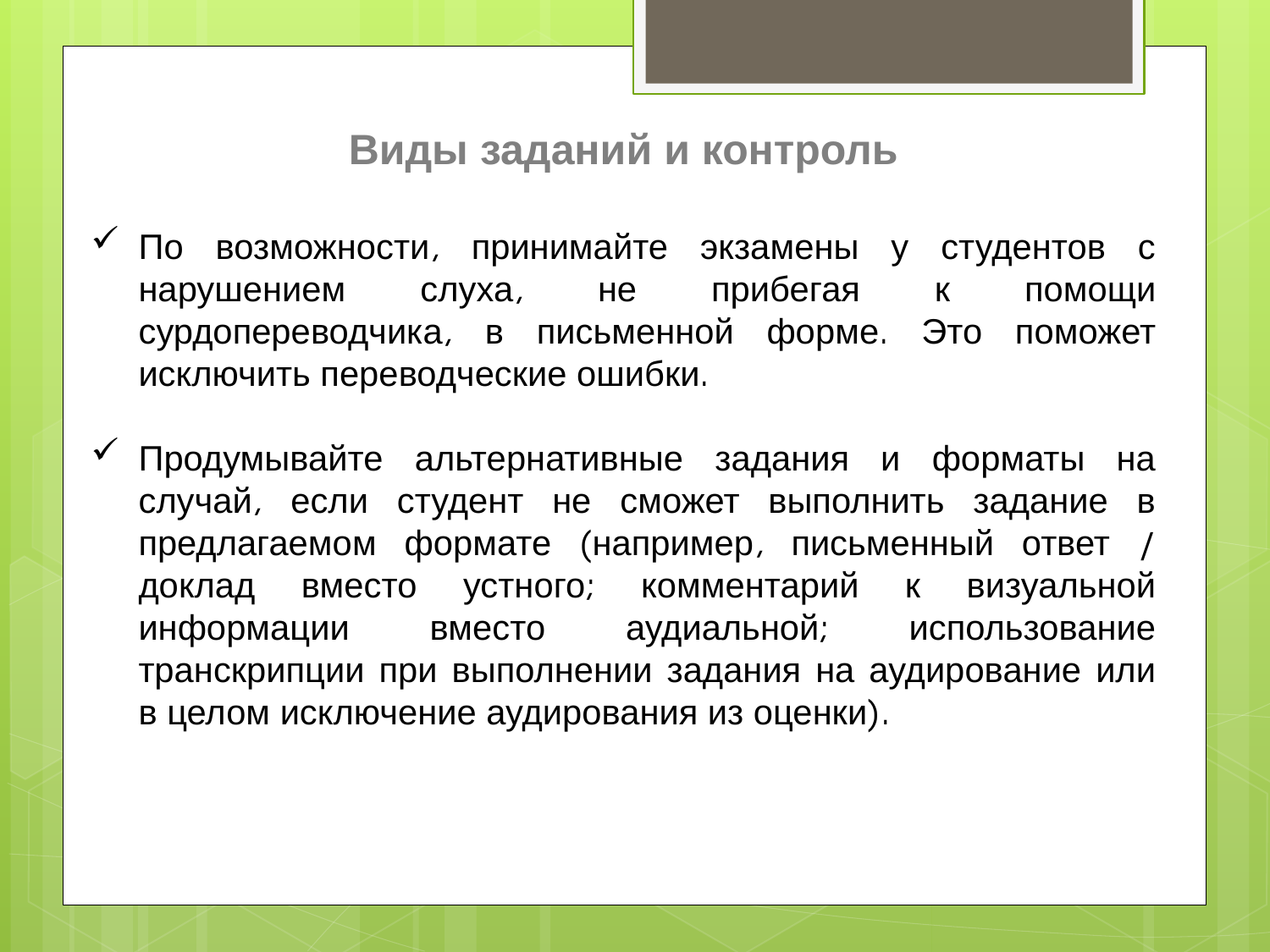

Виды заданий и контроль

По возможности, принимайте экзамены у студентов с нарушением слуха, не прибегая к помощи сурдопереводчика, в письменной форме. Это поможет исключить переводческие ошибки.

Продумывайте альтернативные задания и форматы на случай, если студент не сможет выполнить задание в предлагаемом формате (например, письменный ответ / доклад вместо устного; комментарий к визуальной информации вместо аудиальной; использование транскрипции при выполнении задания на аудирование или в целом исключение аудирования из оценки).